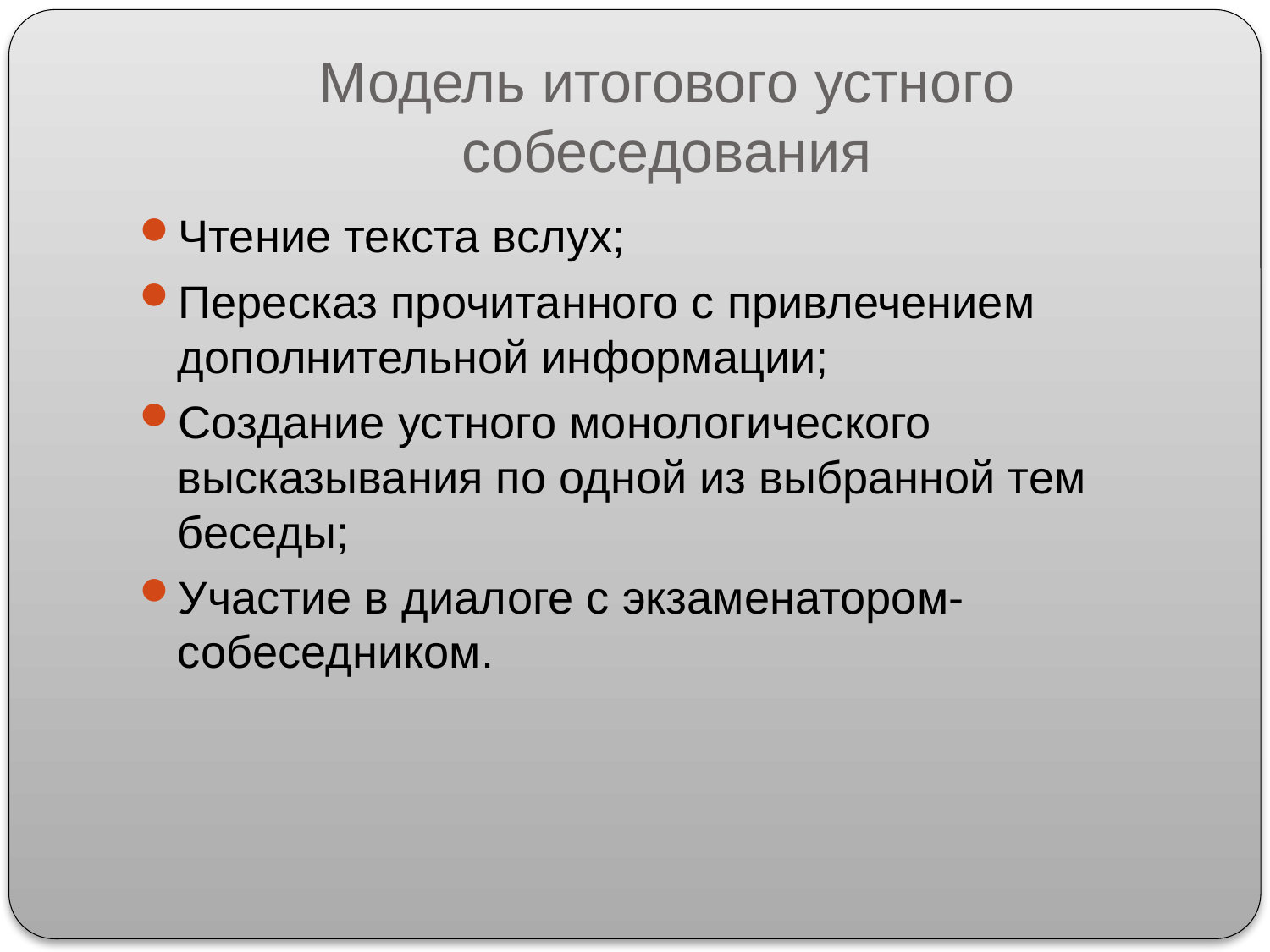

# Модель итогового устного собеседования
Чтение текста вслух;
Пересказ прочитанного с привлечением дополнительной информации;
Создание устного монологического высказывания по одной из выбранной тем беседы;
Участие в диалоге с экзаменатором-собеседником.